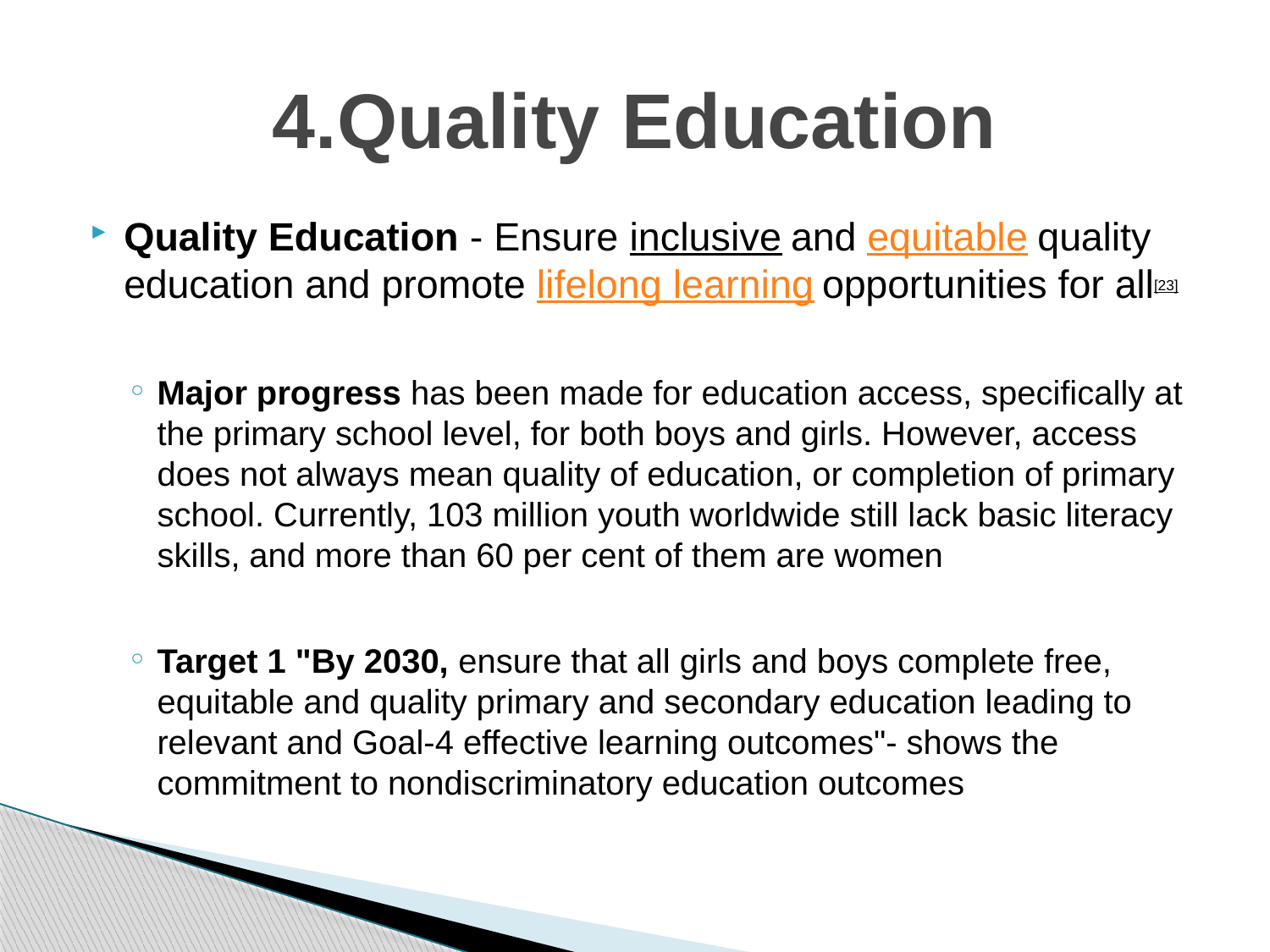

# 4.Quality Education
Quality Education - Ensure inclusive and equitable quality education and promote lifelong learning opportunities for all[23]

Major progress has been made for education access, specifically at the primary school level, for both boys and girls. However, access does not always mean quality of education, or completion of primary school. Currently, 103 million youth worldwide still lack basic literacy skills, and more than 60 per cent of them are women

Target 1 "By 2030, ensure that all girls and boys complete free, equitable and quality primary and secondary education leading to relevant and Goal-4 effective learning outcomes"- shows the commitment to nondiscriminatory education outcomes